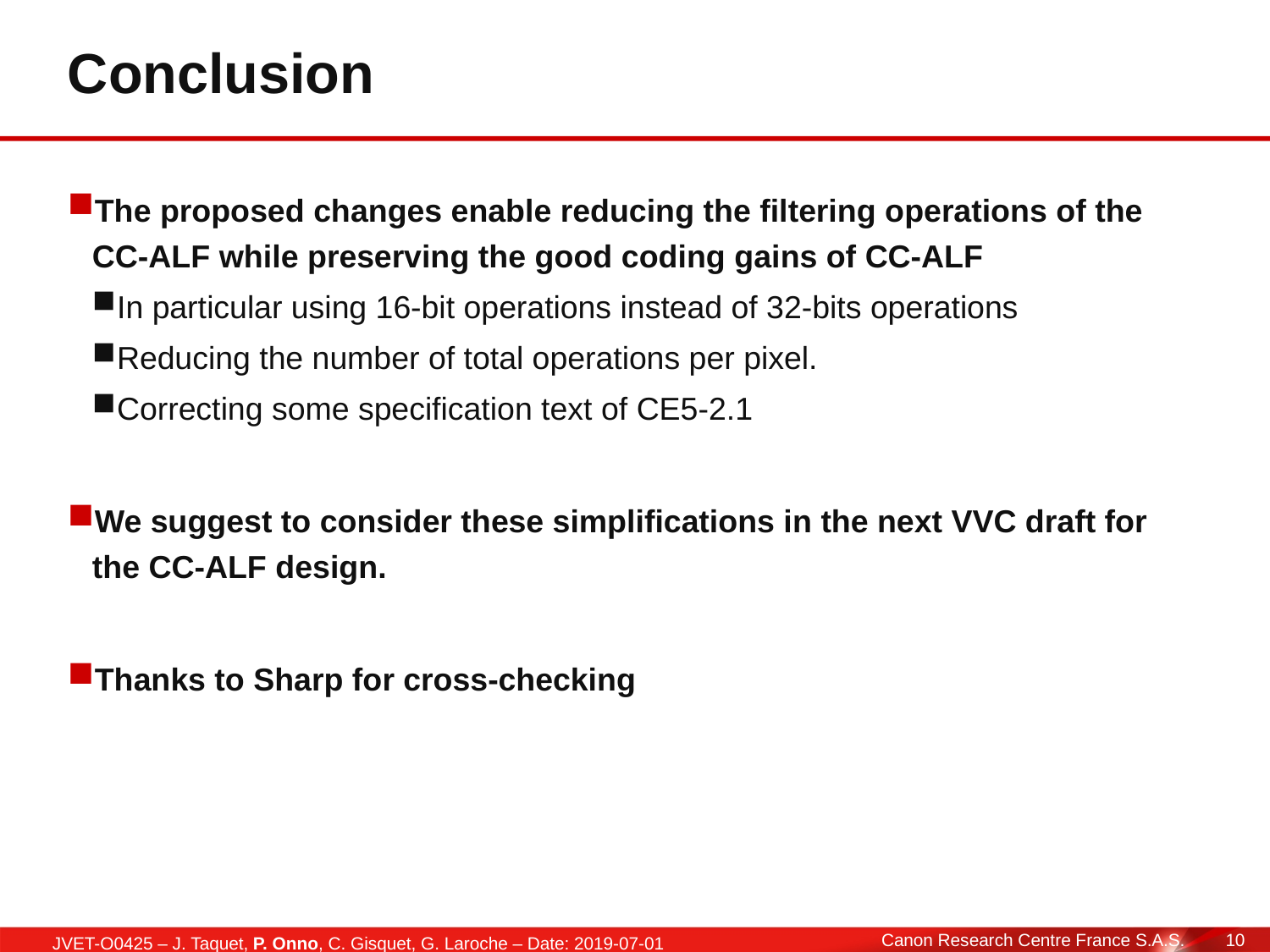

# Conclusion
The proposed changes enable reducing the filtering operations of the CC-ALF while preserving the good coding gains of CC-ALF
In particular using 16-bit operations instead of 32-bits operations
Reducing the number of total operations per pixel.
Correcting some specification text of CE5-2.1

We suggest to consider these simplifications in the next VVC draft for the CC-ALF design.

Thanks to Sharp for cross-checking
Canon Research Centre France S.A.S.
10